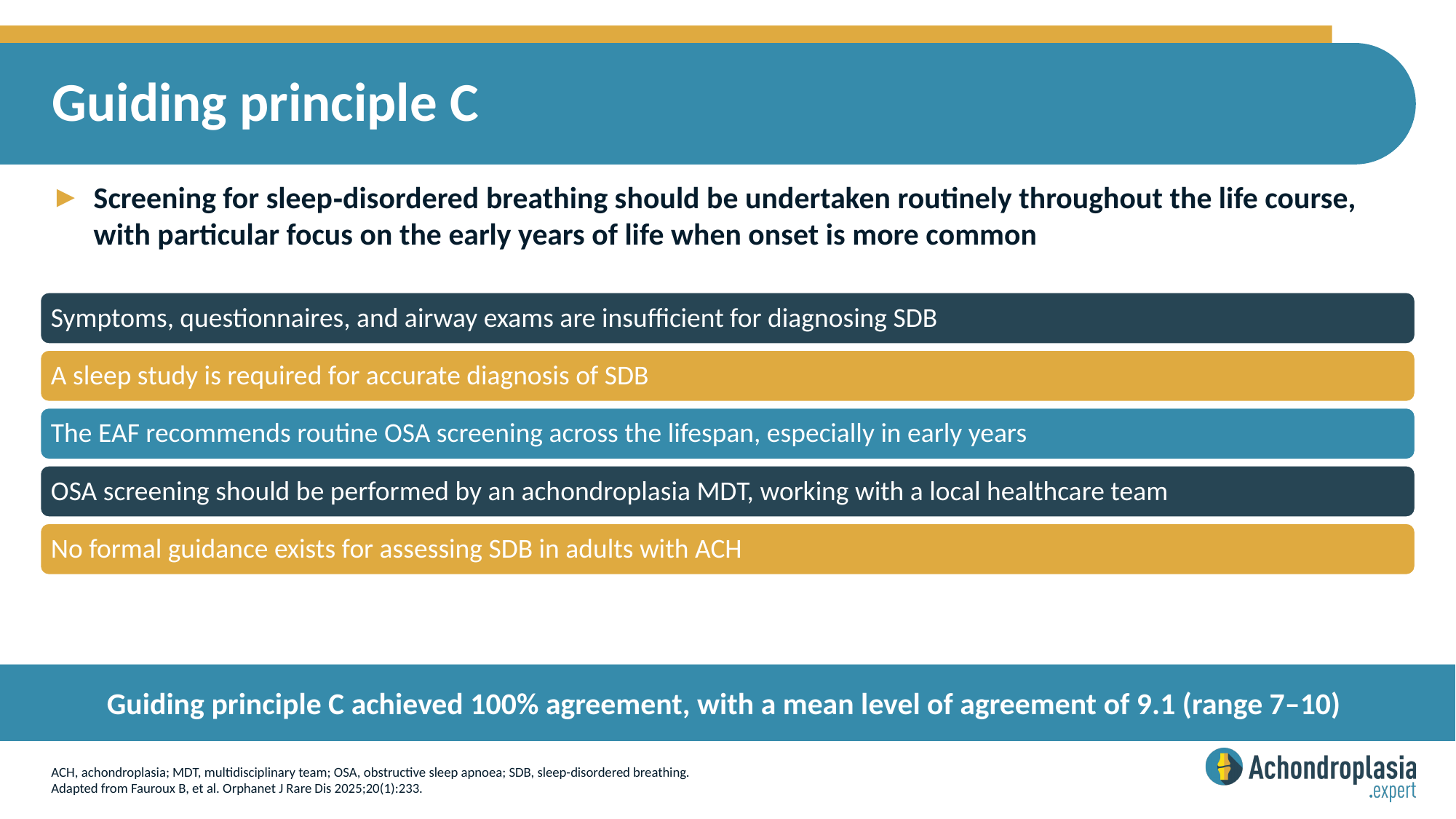

# Guiding principle C
Screening for sleep‑disordered breathing should be undertaken routinely throughout the life course, with particular focus on the early years of life when onset is more common
Symptoms, questionnaires, and airway exams are insufficient for diagnosing SDB
A sleep study is required for accurate diagnosis of SDB
The EAF recommends routine OSA screening across the lifespan, especially in early years
OSA screening should be performed by an achondroplasia MDT, working with a local healthcare team
No formal guidance exists for assessing SDB in adults with ACH
Guiding principle C achieved 100% agreement, with a mean level of agreement of 9.1 (range 7–10)
ACH, achondroplasia; MDT, multidisciplinary team; OSA, obstructive sleep apnoea; SDB, sleep-disordered breathing.
Adapted from Fauroux B, et al. Orphanet J Rare Dis 2025;20(1):233.